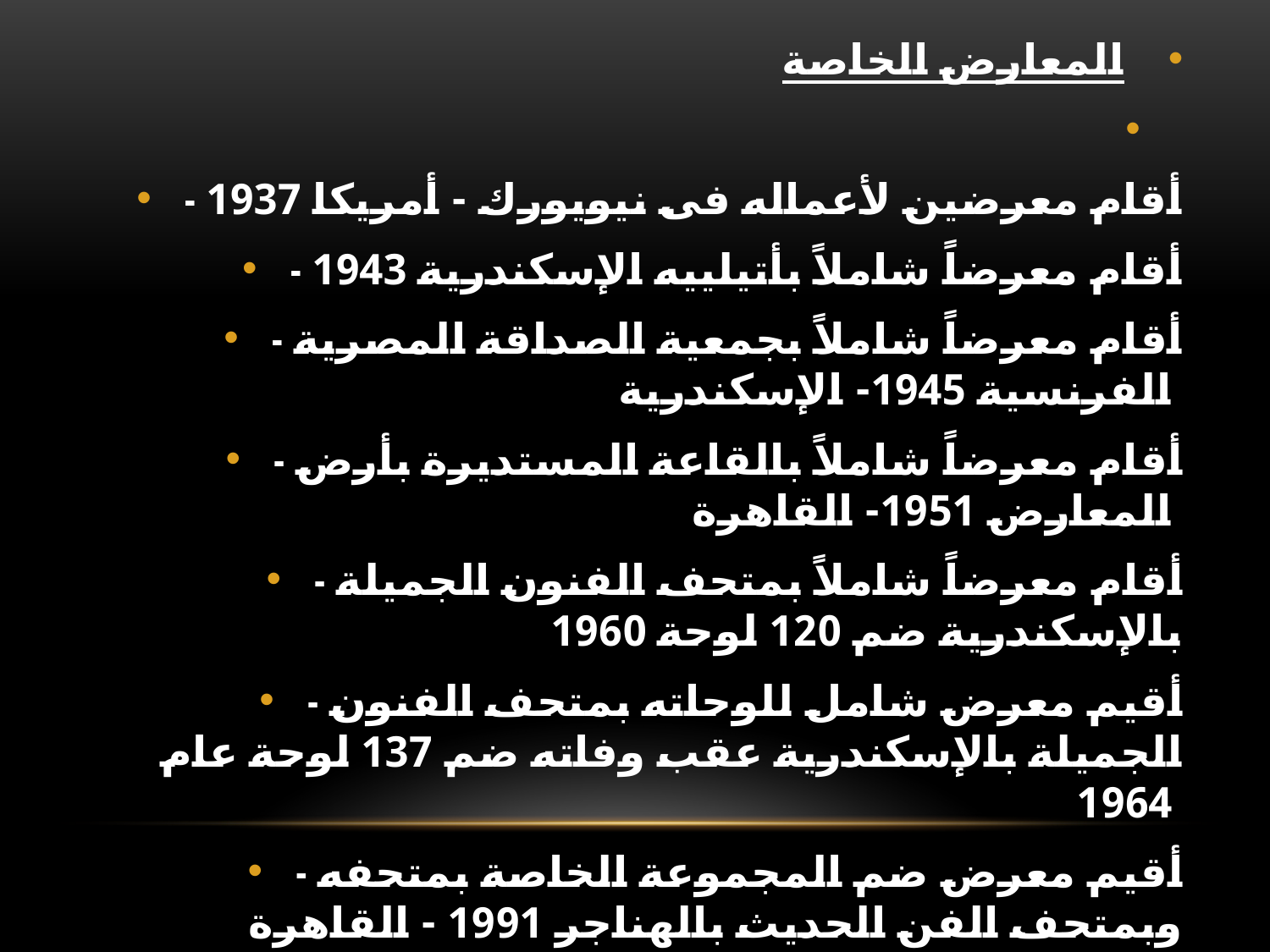

المعارض الخاصة

- أقام معرضين لأعماله فى نيويورك - أمريكا 1937
- أقام معرضاً شاملاً بأتيلييه الإسكندرية 1943
- أقام معرضاً شاملاً بجمعية الصداقة المصرية الفرنسية 1945- الإسكندرية
- أقام معرضاً شاملاً بالقاعة المستديرة بأرض المعارض 1951- القاهرة
- أقام معرضاً شاملاً بمتحف الفنون الجميلة بالإسكندرية ضم 120 لوحة 1960
- أقيم معرض شامل للوحاته بمتحف الفنون الجميلة بالإسكندرية عقب وفاته ضم 137 لوحة عام 1964
- أقيم معرض ضم المجموعة الخاصة بمتحفه وبمتحف الفن الحديث بالهناجر 1991 - القاهرة
- معرض بقاعات محمود سعيد للمتاحف بالإسكندرية 2005